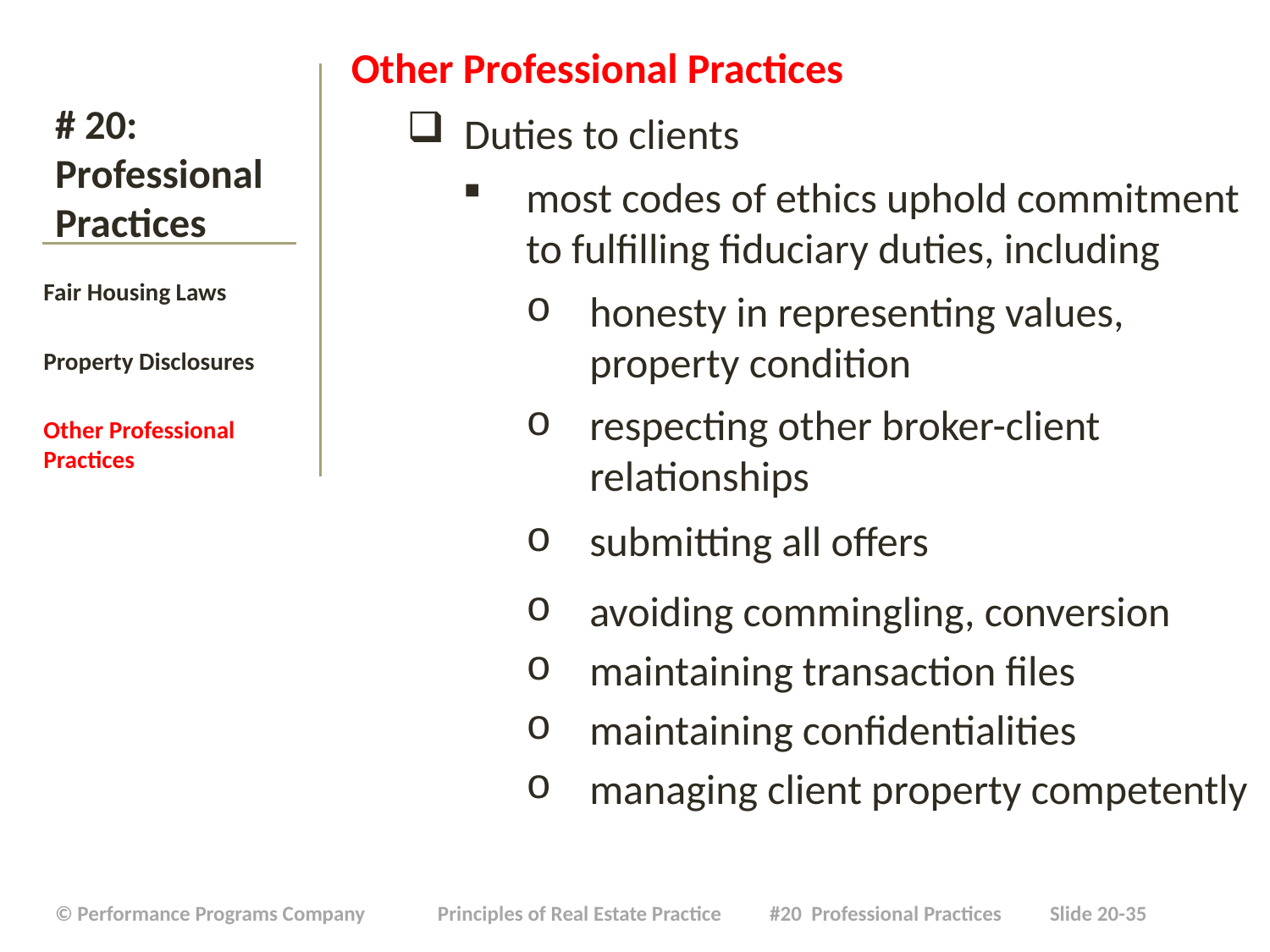

Other Professional Practices

  Duties to clients
most codes of ethics uphold commitment to fulfilling fiduciary duties, including
honesty in representing values, property condition
respecting other broker-client relationships
submitting all offers
avoiding commingling, conversion
maintaining transaction files
maintaining confidentialities
managing client property competently
# # 20: Professional Practices

Fair Housing Laws

Property Disclosures

Other Professional Practices

| © Performance Programs Company Principles of Real Estate Practice #20 Professional Practices Slide 20-35 |
| --- |